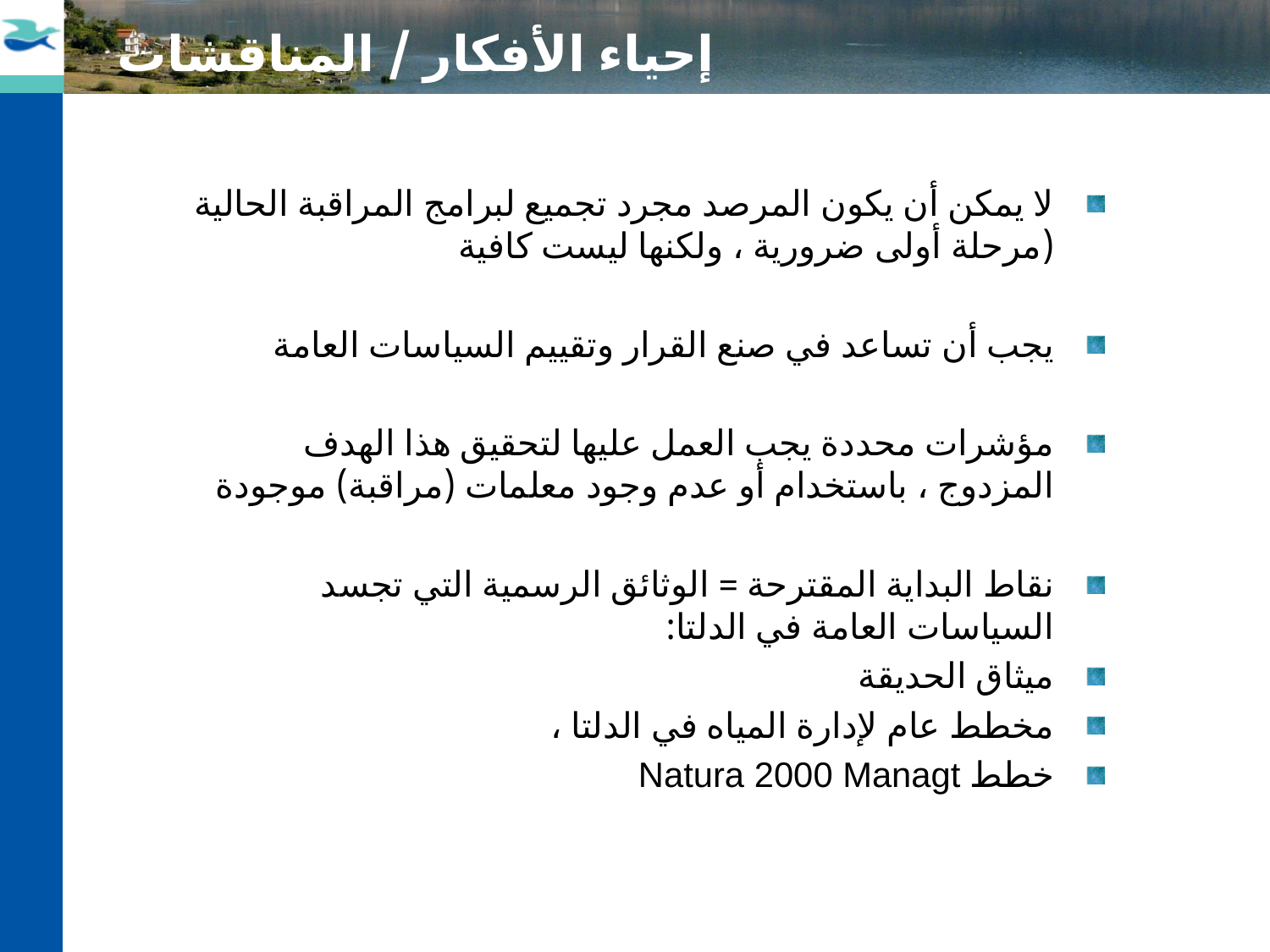

إحياء الأفكار / المناقشات
لا يمكن أن يكون المرصد مجرد تجميع لبرامج المراقبة الحالية (مرحلة أولى ضرورية ، ولكنها ليست كافية

يجب أن تساعد في صنع القرار وتقييم السياسات العامة

مؤشرات محددة يجب العمل عليها لتحقيق هذا الهدف المزدوج ، باستخدام أو عدم وجود معلمات (مراقبة) موجودة

نقاط البداية المقترحة = الوثائق الرسمية التي تجسد السياسات العامة في الدلتا:
ميثاق الحديقة
مخطط عام لإدارة المياه في الدلتا ،
خطط Natura 2000 Managt